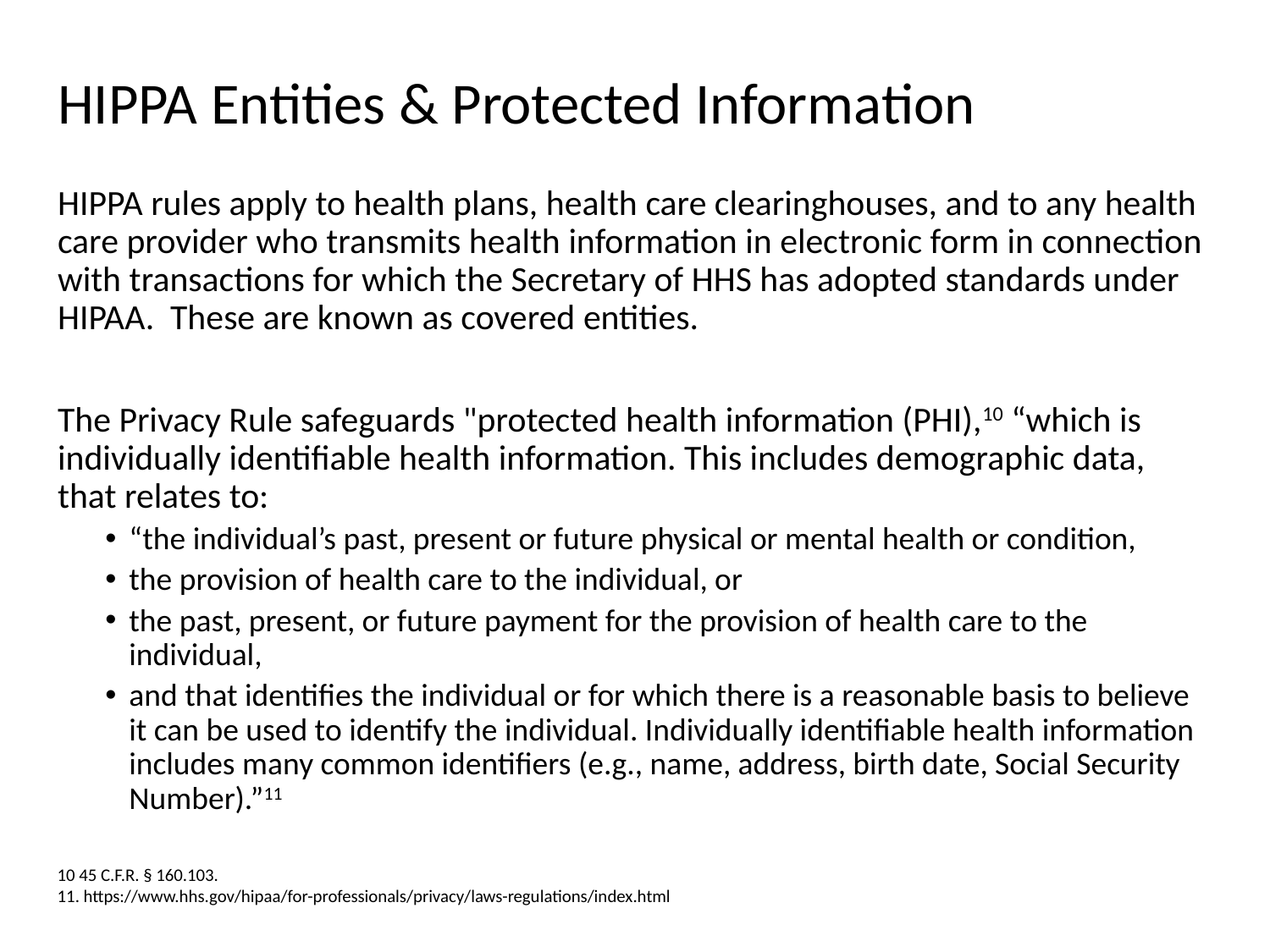

# HIPPA Entities & Protected Information
HIPPA rules apply to health plans, health care clearinghouses, and to any health care provider who transmits health information in electronic form in connection with transactions for which the Secretary of HHS has adopted standards under HIPAA.  These are known as covered entities.

The Privacy Rule safeguards "protected health information (PHI),10 “which is individually identifiable health information. This includes demographic data, that relates to:
“the individual’s past, present or future physical or mental health or condition,
the provision of health care to the individual, or
the past, present, or future payment for the provision of health care to the individual,
and that identifies the individual or for which there is a reasonable basis to believe it can be used to identify the individual. Individually identifiable health information includes many common identifiers (e.g., name, address, birth date, Social Security Number).”11

10 45 C.F.R. § 160.103.
11. https://www.hhs.gov/hipaa/for-professionals/privacy/laws-regulations/index.html